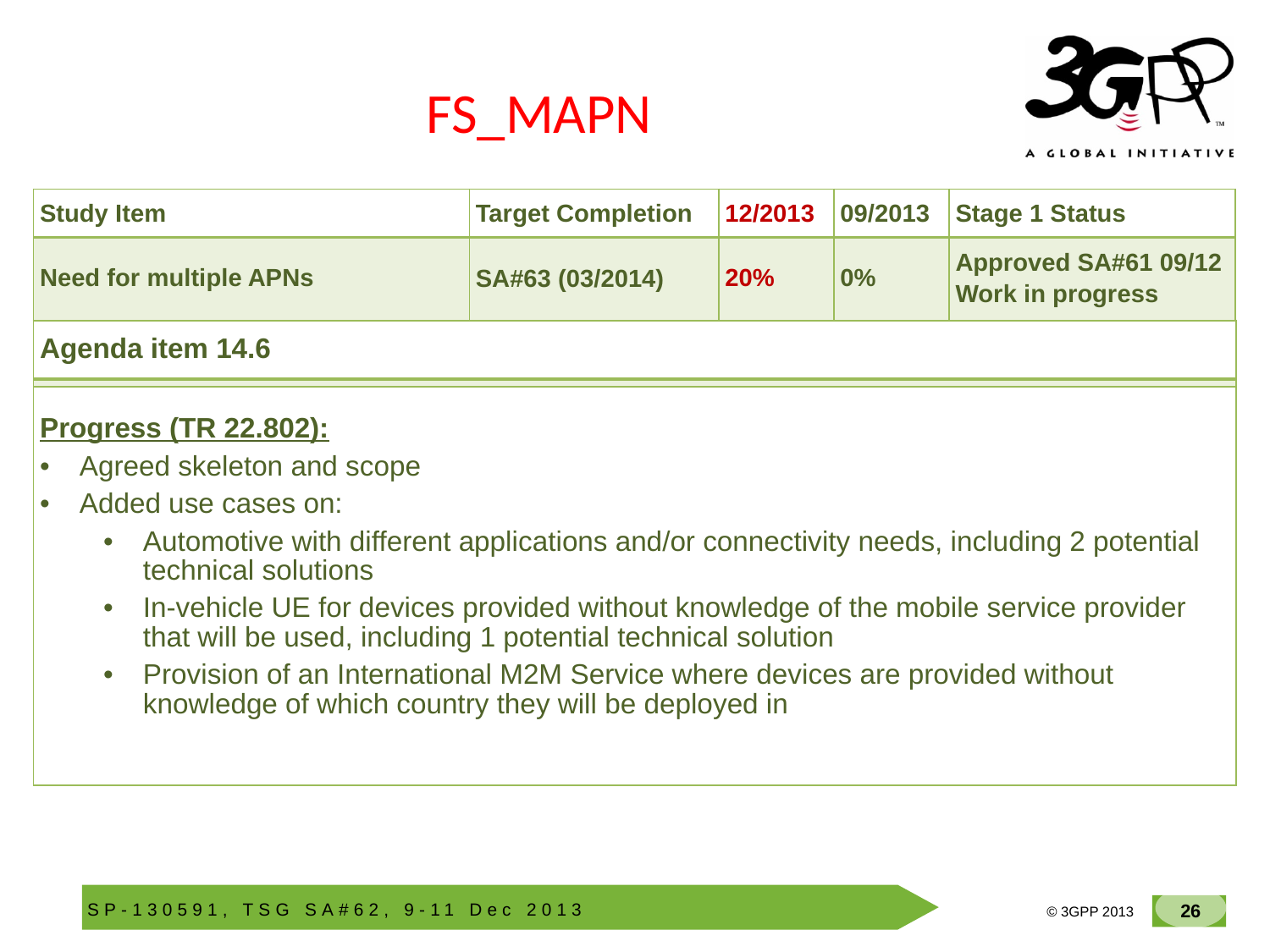

# FS_MAPN
| Study Item | Target Completion | 12/2013 | 09/2013 | Stage 1 Status |
| --- | --- | --- | --- | --- |
| Need for multiple APNs | SA#63 (03/2014) | 20% | 0% | Approved SA#61 09/12 Work in progress |
| Agenda item 14.6 |
| --- |
|  |
| Progress (TR 22.802): Agreed skeleton and scope Added use cases on: Automotive with different applications and/or connectivity needs, including 2 potential technical solutions In-vehicle UE for devices provided without knowledge of the mobile service provider that will be used, including 1 potential technical solution Provision of an International M2M Service where devices are provided without knowledge of which country they will be deployed in |